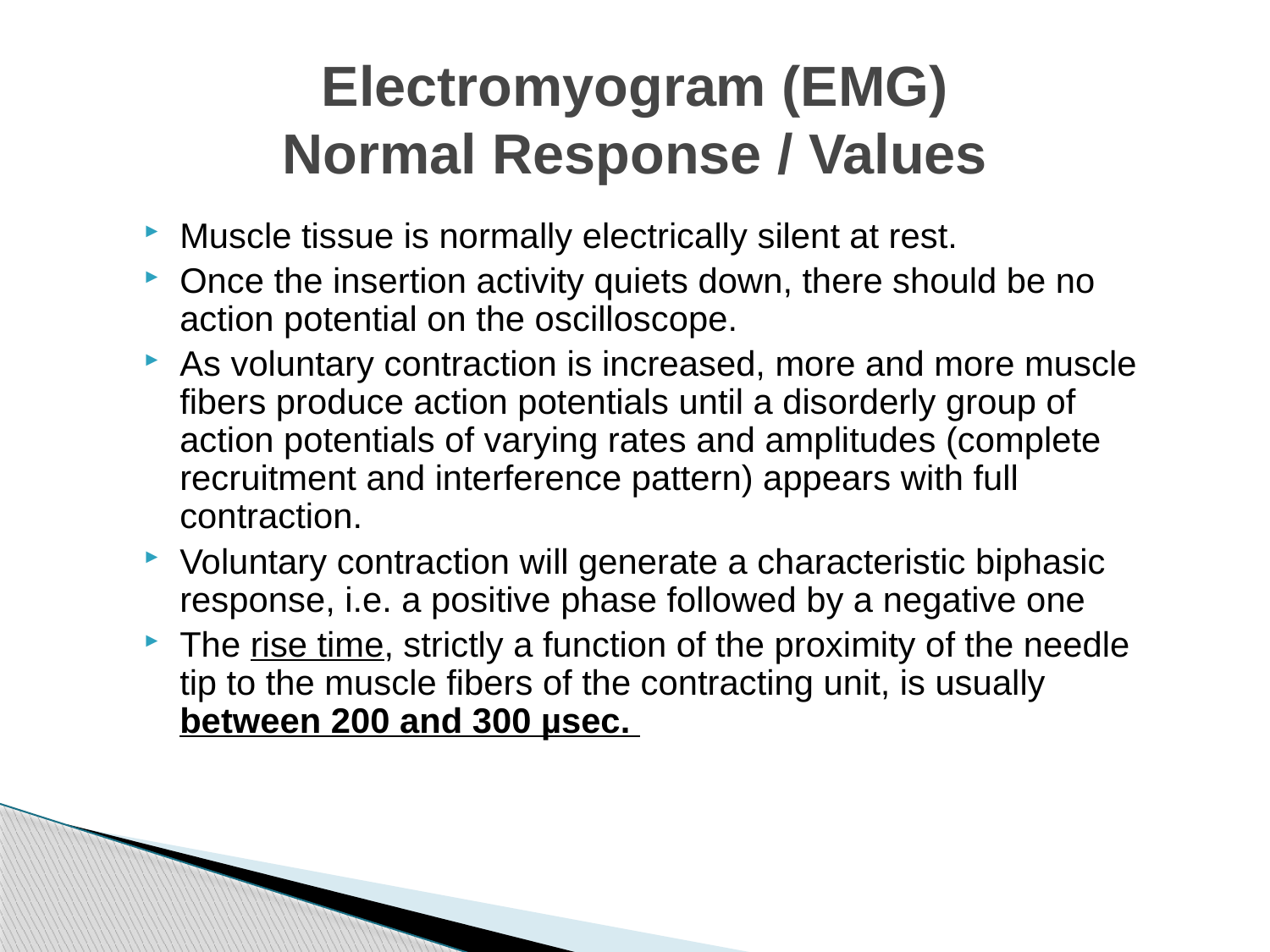

# Electromyogram (EMG) Normal Response / Values
Muscle tissue is normally electrically silent at rest.
Once the insertion activity quiets down, there should be no action potential on the oscilloscope.
As voluntary contraction is increased, more and more muscle fibers produce action potentials until a disorderly group of action potentials of varying rates and amplitudes (complete recruitment and interference pattern) appears with full contraction.
Voluntary contraction will generate a characteristic biphasic response, i.e. a positive phase followed by a negative one
The rise time, strictly a function of the proximity of the needle tip to the muscle fibers of the contracting unit, is usually between 200 and 300 µsec.